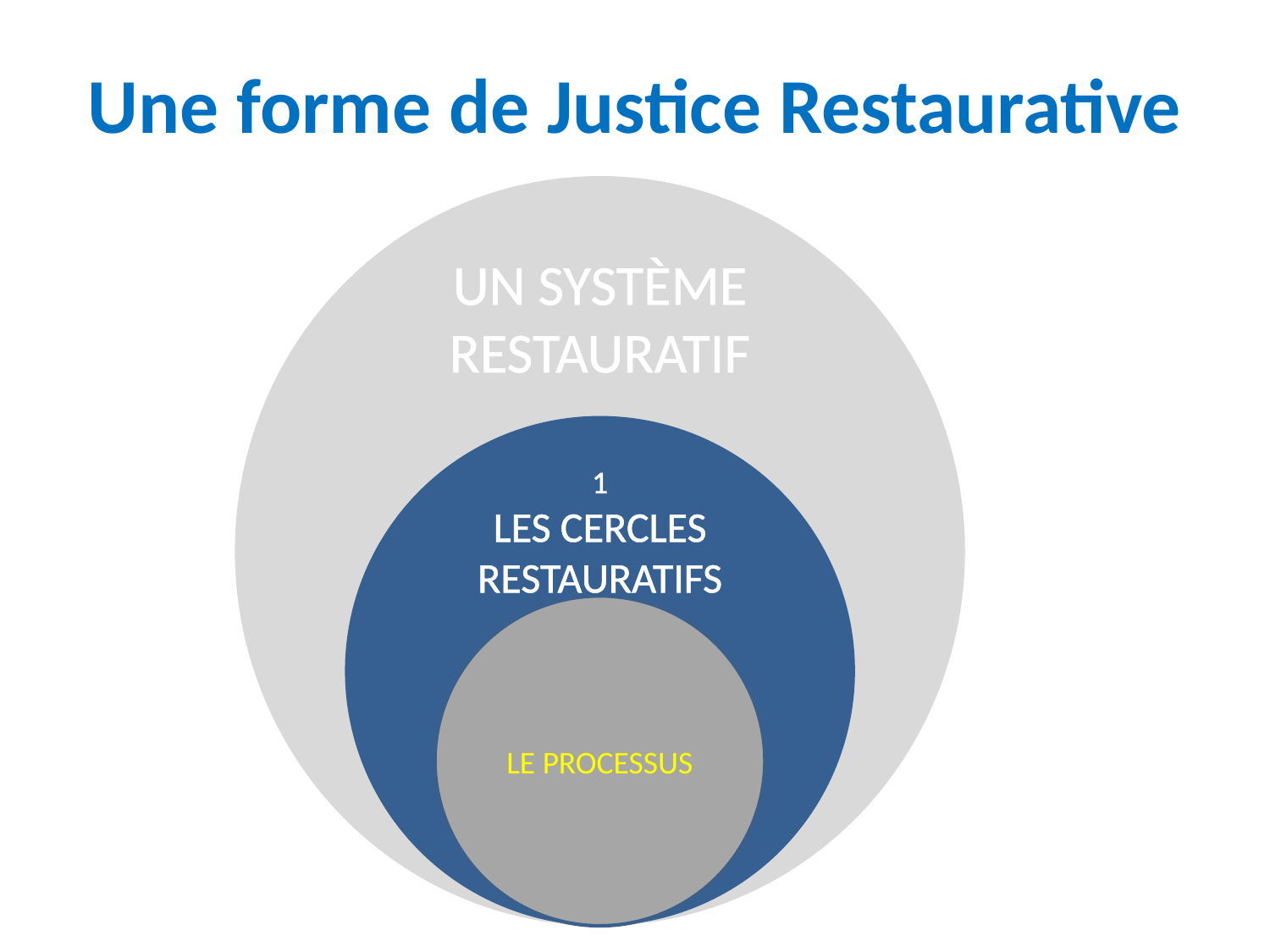

# Une forme de Justice Restaurative
UN SYSTÈME RESTAURATIF

1
LES CERCLES RESTAURATIFS

LE PROCESSUS